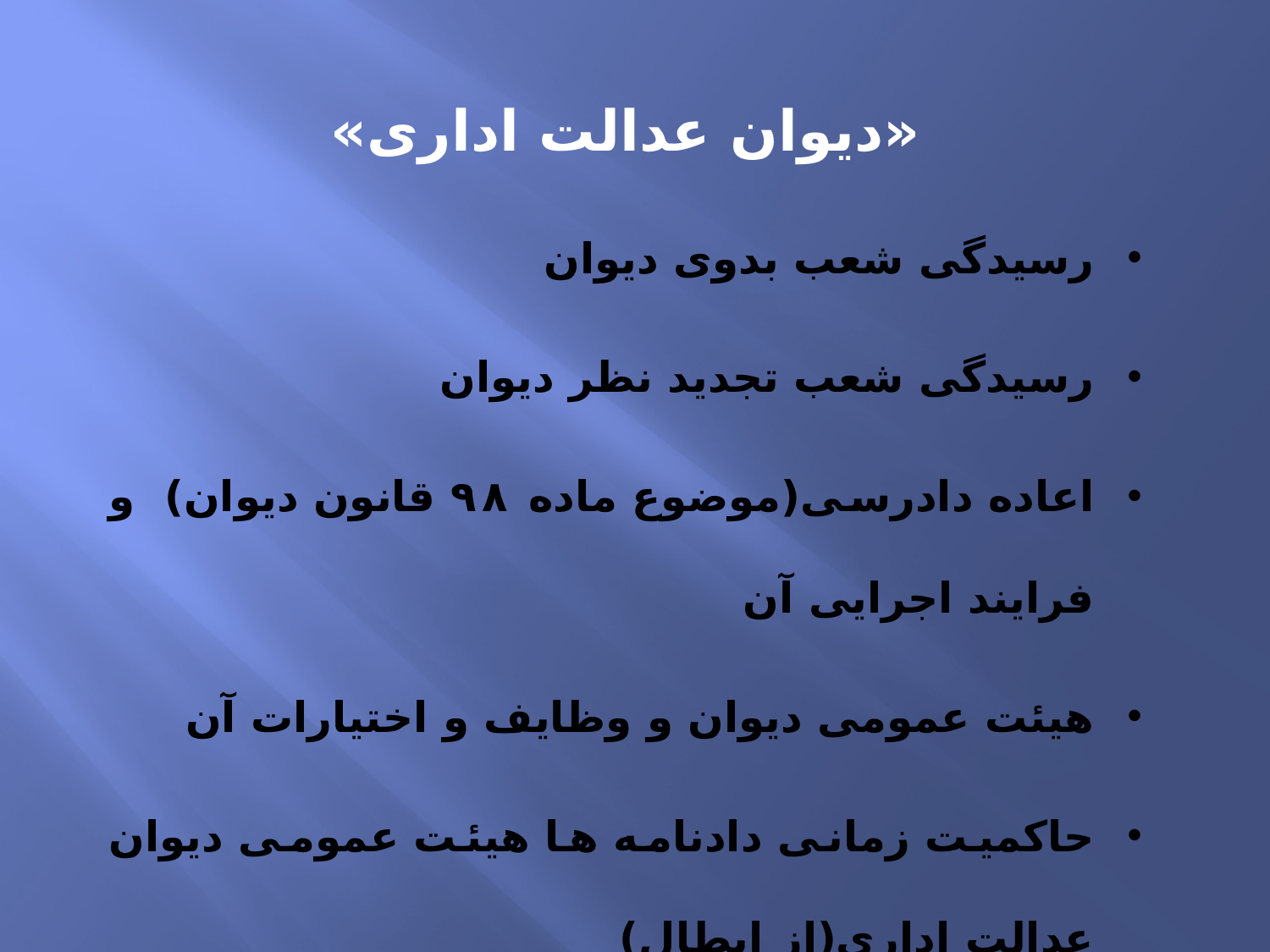

«دیوان عدالت اداری»
رسیدگی شعب بدوی دیوان
رسیدگی شعب تجدید نظر دیوان
اعاده دادرسی(موضوع ماده ۹۸ قانون دیوان)  و فرایند اجرایی آن
هیئت عمومی دیوان و وظایف و اختیارات آن
حاکمیت زمانی دادنامه ها هیئت عمومی دیوان عدالت اداری(از ابطال)